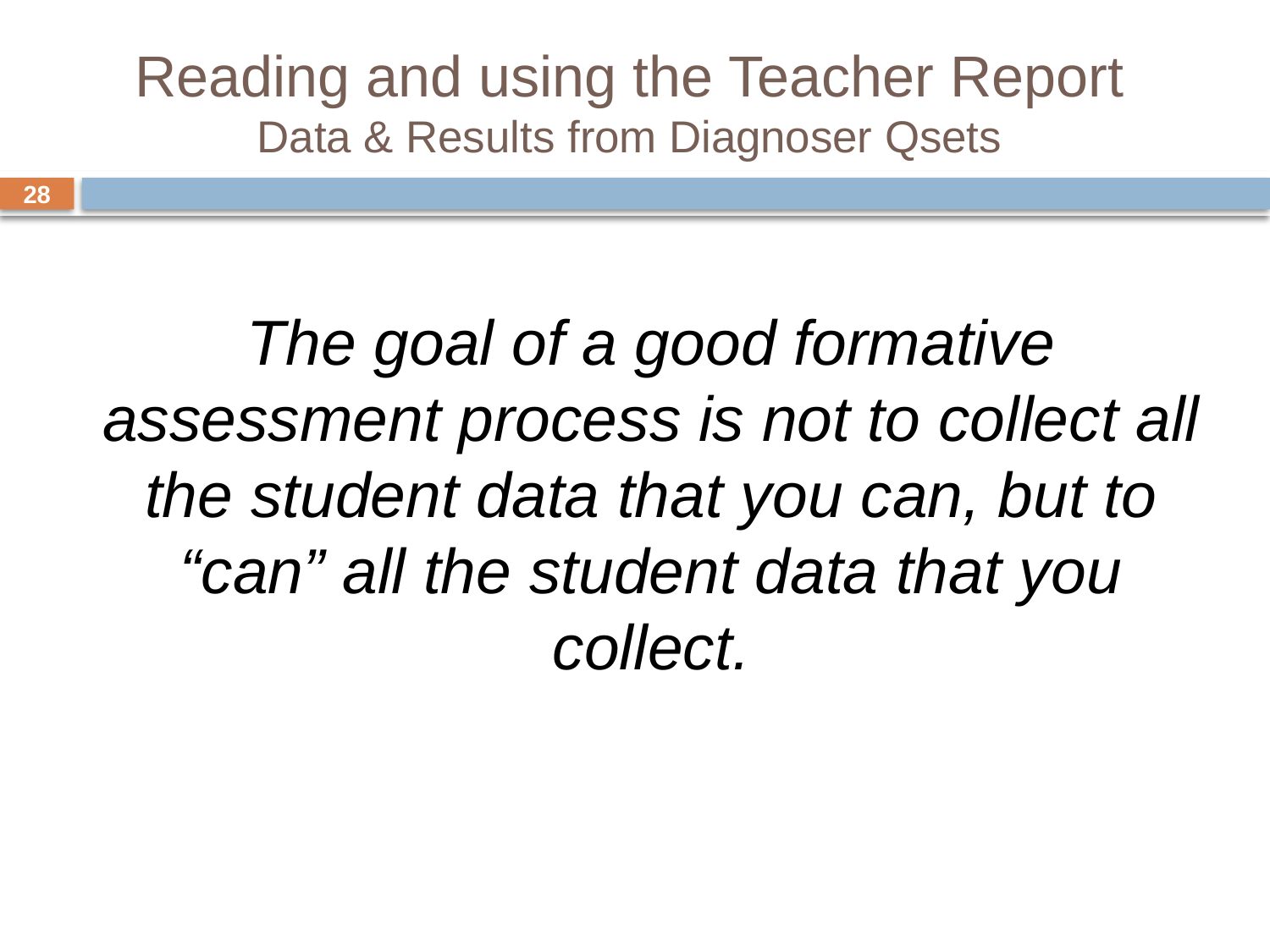

# Reading and using the Teacher Report Data & Results from Diagnoser Qsets
28

The goal of a good formative assessment process is not to collect all the student data that you can, but to “can” all the student data that you collect.